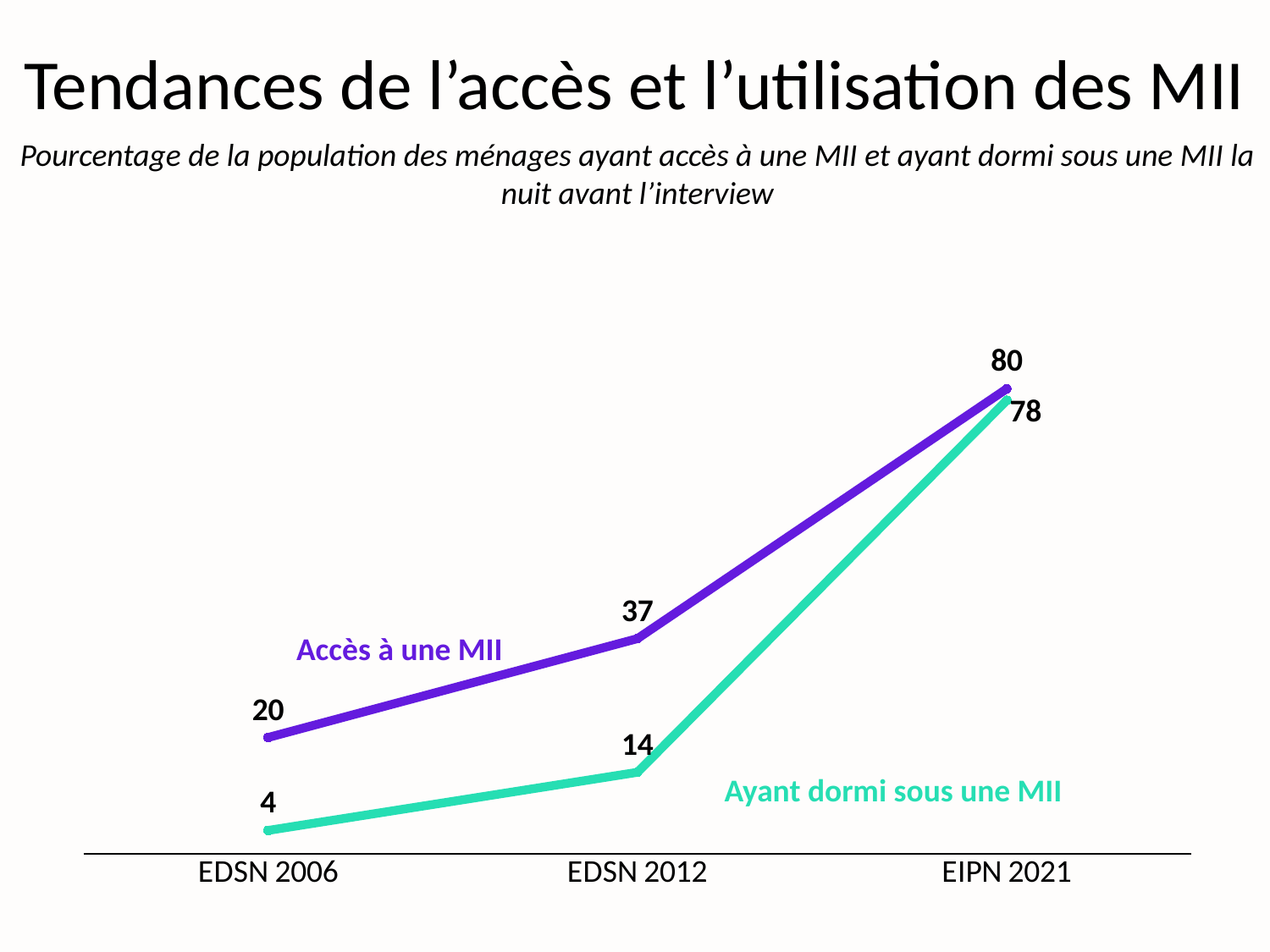

# Tendances de l’accès et l’utilisation des MII
Pourcentage de la population des ménages ayant accès à une MII et ayant dormi sous une MII la nuit avant l’interview

### Chart

| Category | Accès à une MII | Ayant dormi sous une MII |
|---|---|---|
| EDSN 2006 | 20.0 | 4.0 |
| EDSN 2012 | 37.0 | 14.0 |
| EIPN 2021 | 80.0 | 78.0 |
Accès à une MII
Ayant dormi sous une MII